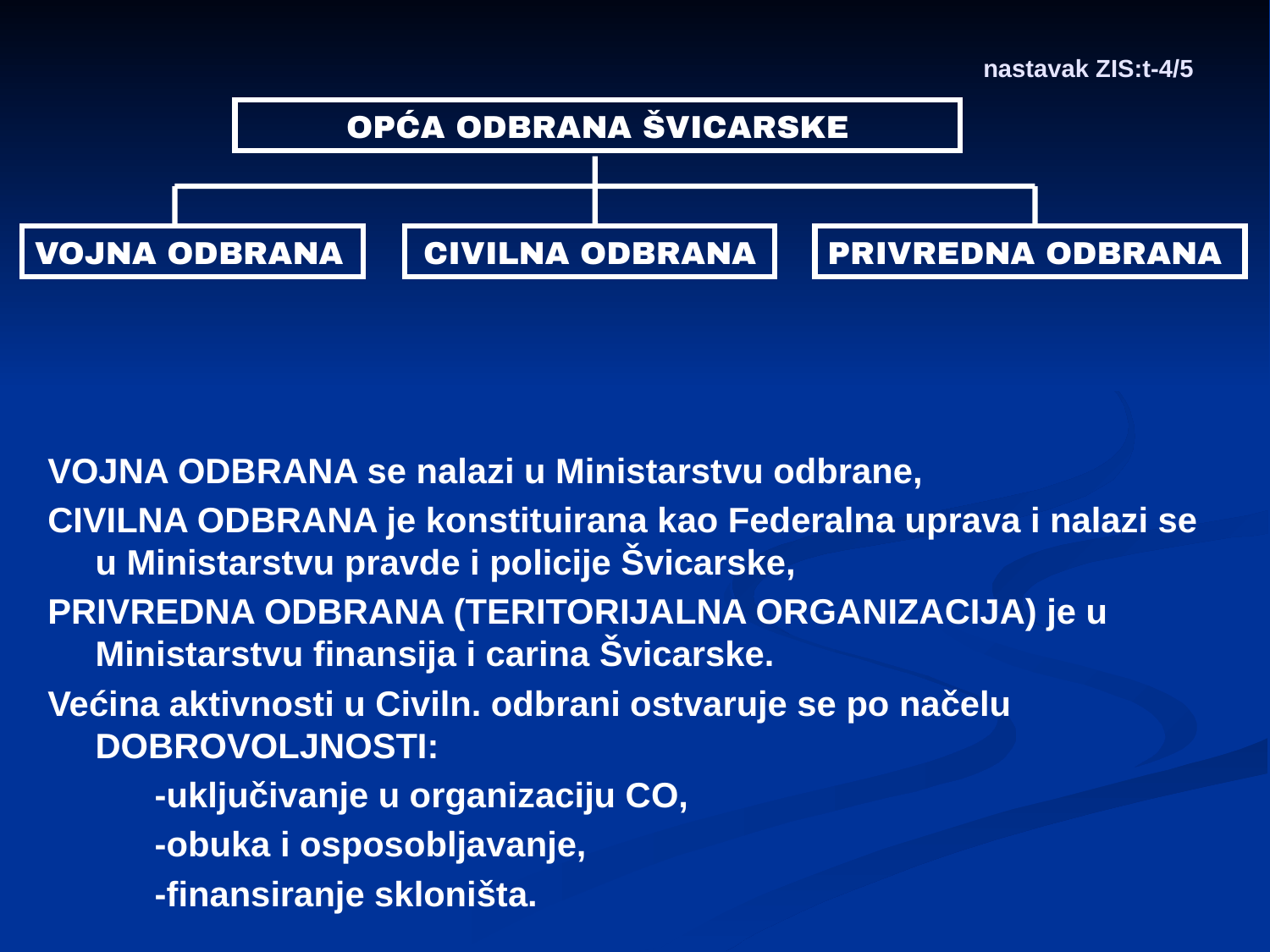

# nastavak ZIS:t-4/5

VOJNA ODBRANA se nalazi u Ministarstvu odbrane,
CIVILNA ODBRANA je konstituirana kao Federalna uprava i nalazi se u Ministarstvu pravde i policije Švicarske,
PRIVREDNA ODBRANA (TERITORIJALNA ORGANIZACIJA) je u Ministarstvu finansija i carina Švicarske.
Većina aktivnosti u Civiln. odbrani ostvaruje se po načelu DOBROVOLJNOSTI:
           -uključivanje u organizaciju CO,
           -obuka i osposobljavanje,
           -finansiranje skloništa.
OPĆA ODBRANA ŠVICARSKE

VOJNA ODBRANA
CIVILNA ODBRANA
PRIVREDNA ODBRANA